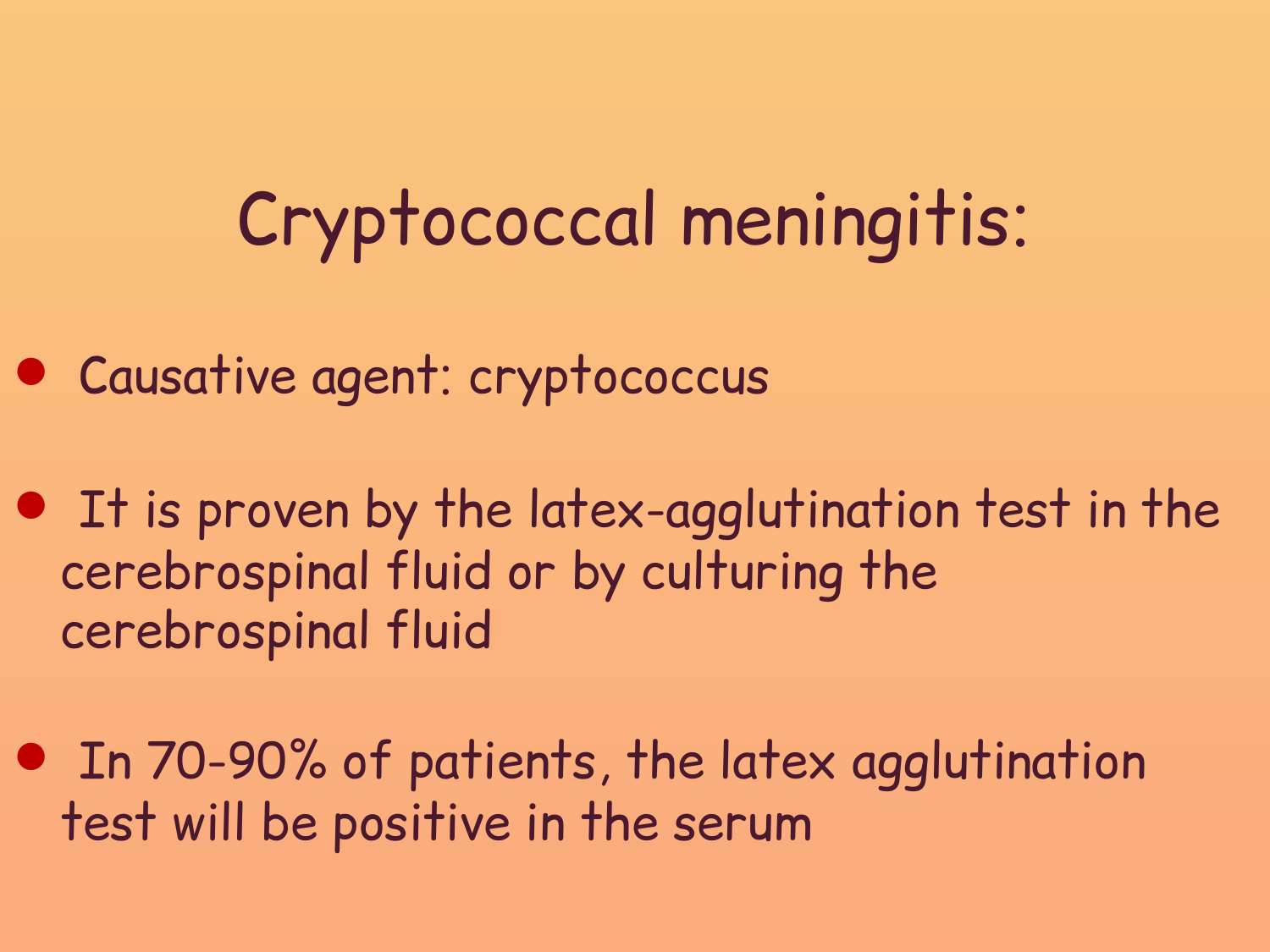

Cryptococcal meningitis:

 Causative agent: cryptococcus

 It is proven by the latex-agglutination test in the cerebrospinal fluid or by culturing the cerebrospinal fluid

 In 70-90% of patients, the latex agglutination test will be positive in the serum

#